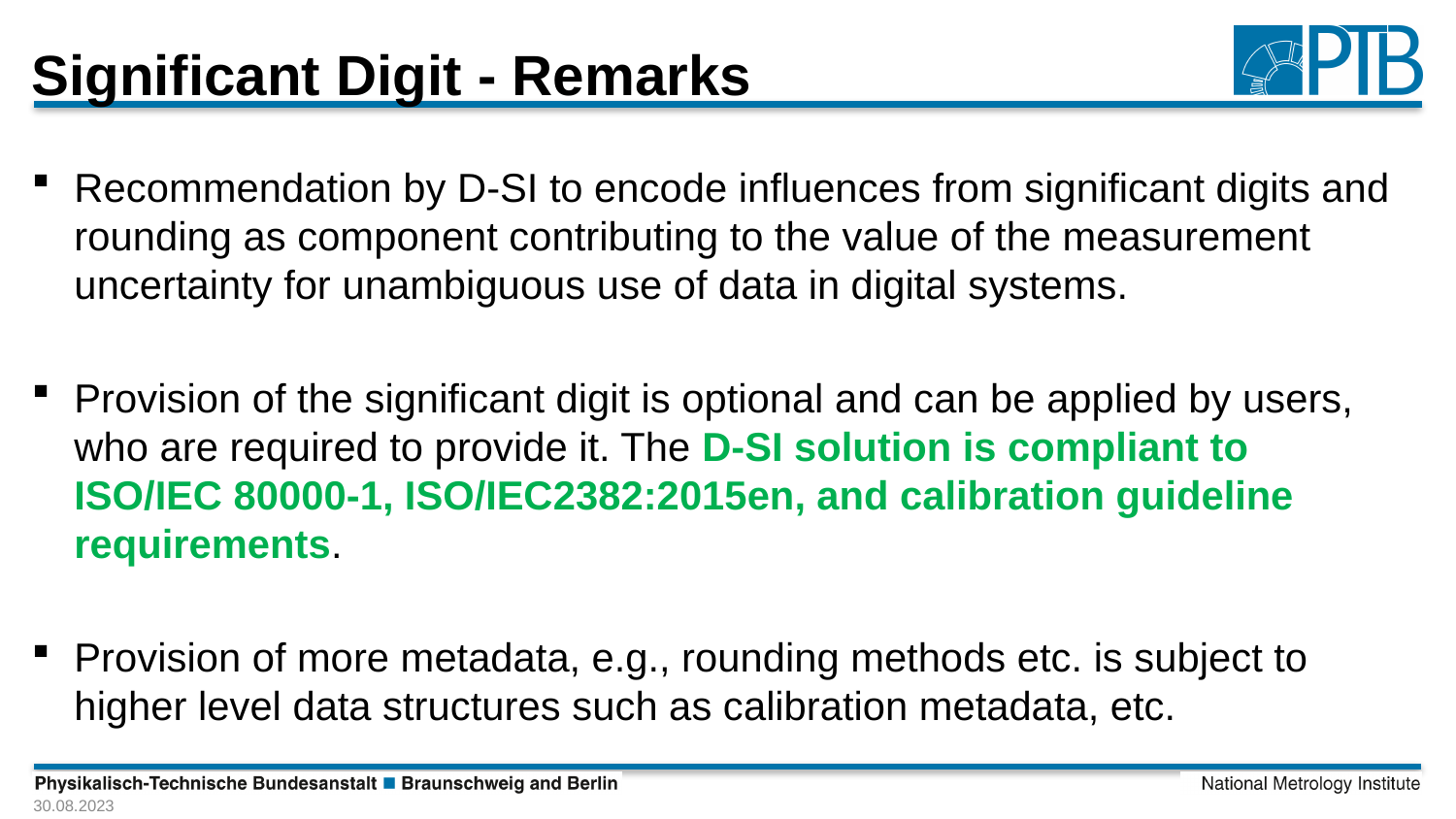

# Significant Digit - Remarks
Recommendation by D-SI to encode influences from significant digits and rounding as component contributing to the value of the measurement uncertainty for unambiguous use of data in digital systems.

Provision of the significant digit is optional and can be applied by users, who are required to provide it. The D-SI solution is compliant to ISO/IEC 80000-1, ISO/IEC2382:2015en, and calibration guideline requirements.

Provision of more metadata, e.g., rounding methods etc. is subject to higher level data structures such as calibration metadata, etc.

30.08.2023